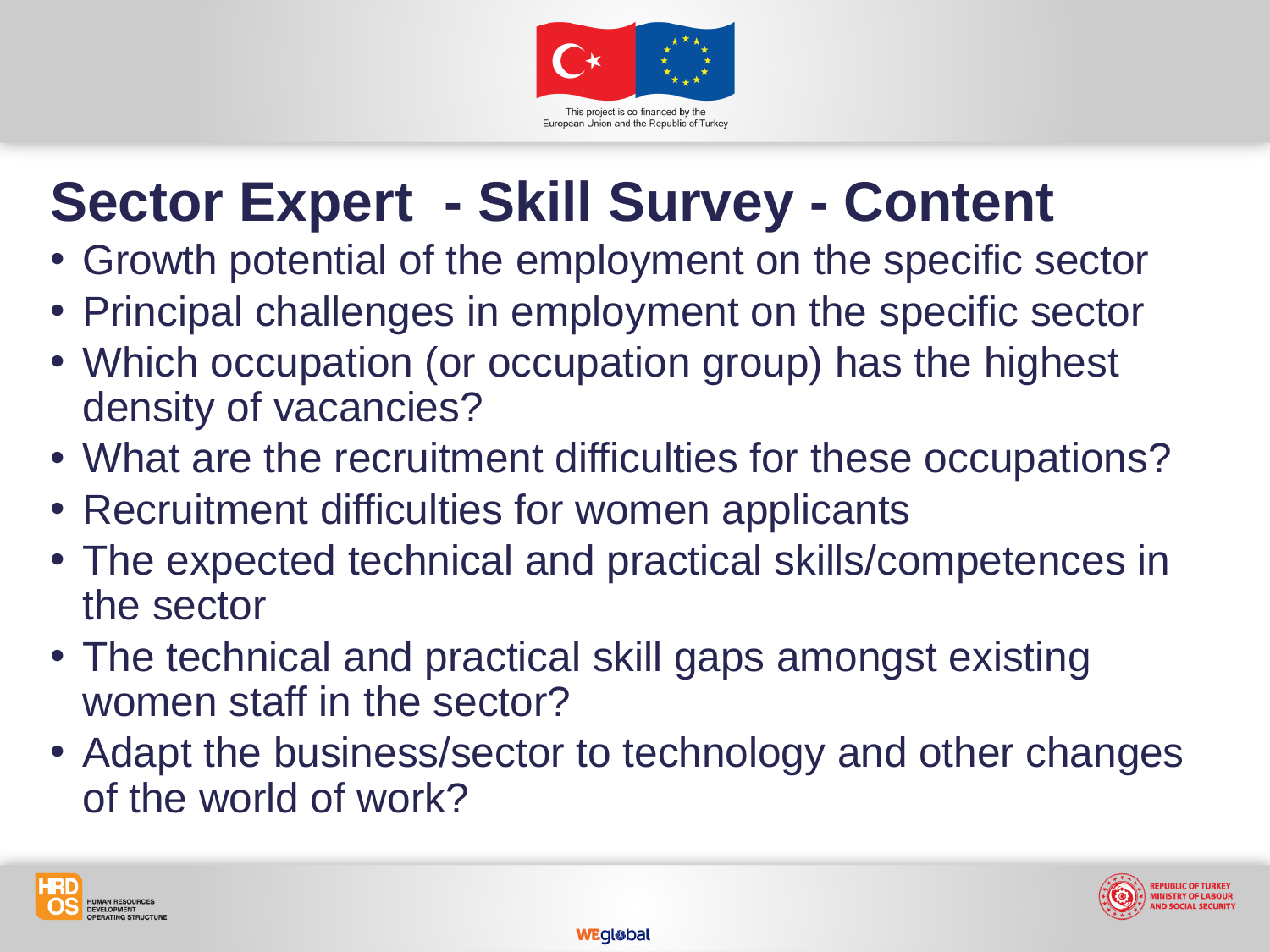

Sector Expert  - Skill Survey - Content
Growth potential of the employment on the specific sector
Principal challenges in employment on the specific sector
Which occupation (or occupation group) has the highest density of vacancies?
What are the recruitment difficulties for these occupations?
Recruitment difficulties for women applicants
The expected technical and practical skills/competences in the sector
The technical and practical skill gaps amongst existing women staff in the sector?
Adapt the business/sector to technology and other changes of the world of work?